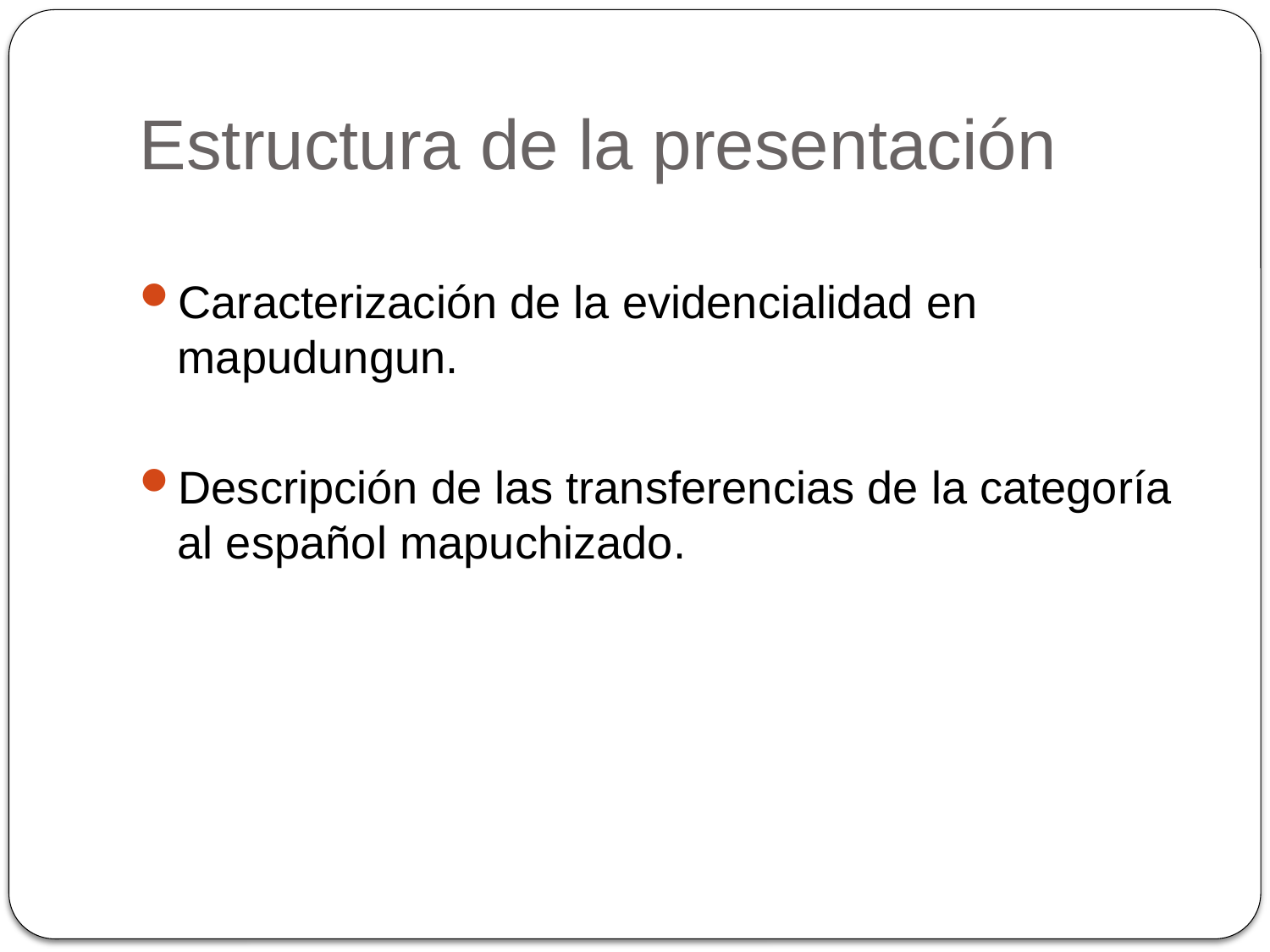

# Estructura de la presentación

Caracterización de la evidencialidad en mapudungun.

Descripción de las transferencias de la categoría al español mapuchizado.